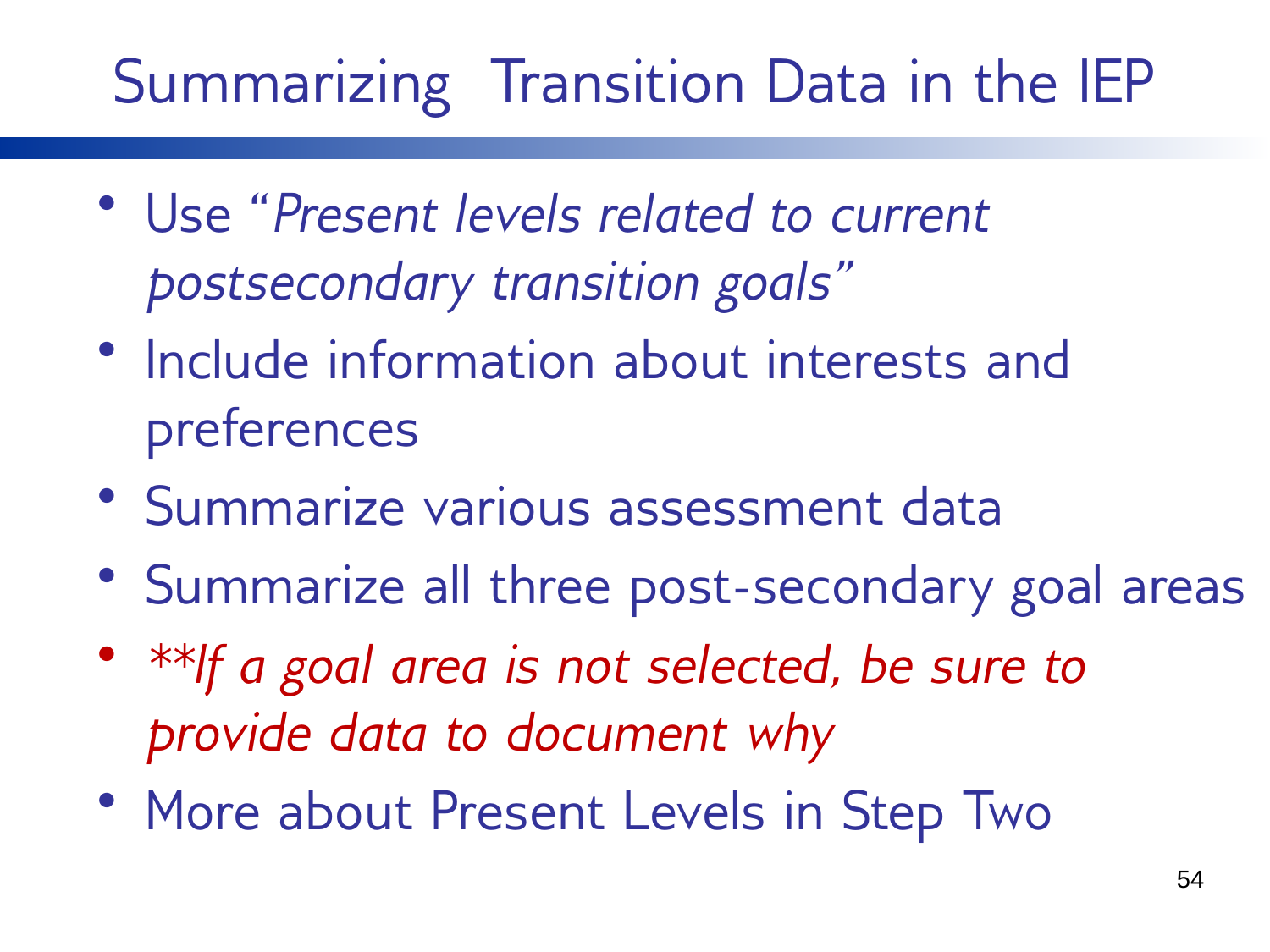

# Summarizing  Transition Data in the IEP
Use “Present levels related to current postsecondary transition goals”
Include information about interests and preferences
Summarize various assessment data
Summarize all three post-secondary goal areas
**If a goal area is not selected, be sure to provide data to document why
More about Present Levels in Step Two
54